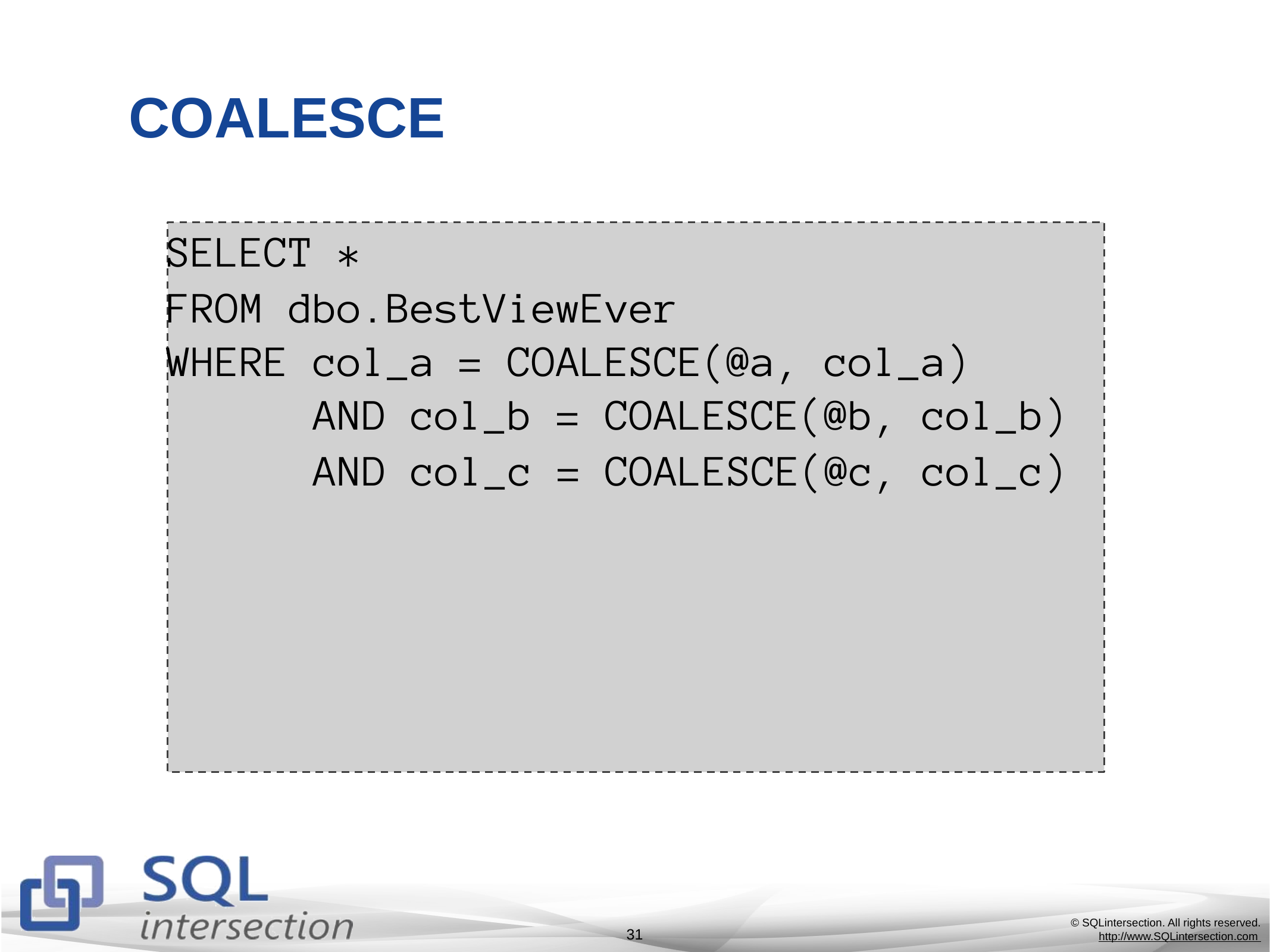

# COALESCE
SELECT *
FROM dbo.BestViewEver
WHERE col_a = COALESCE(@a, col_a)
      AND col_b = COALESCE(@b, col_b)
      AND col_c = COALESCE(@c, col_c)